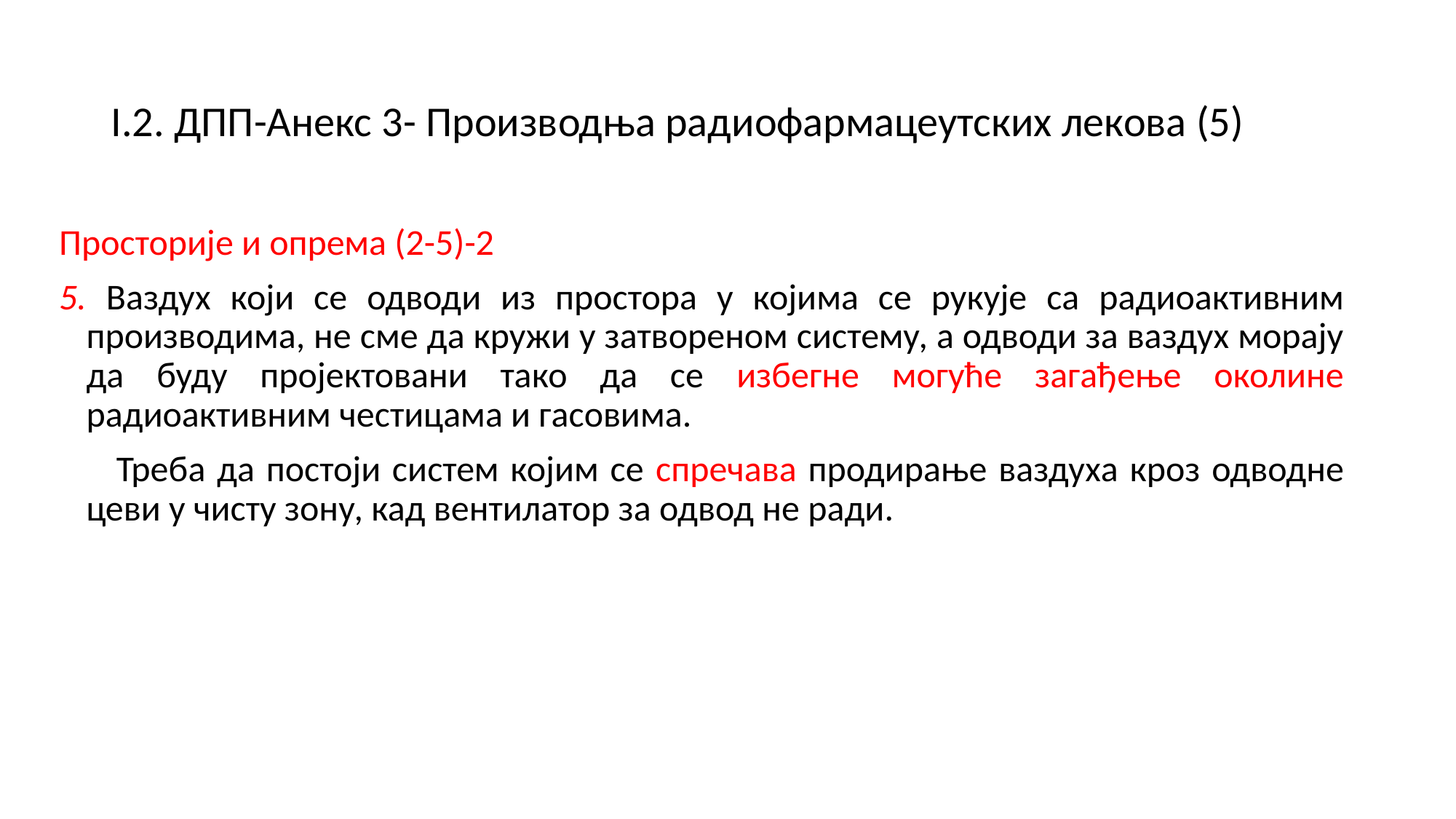

# I.2. ДПП-Анекс 3- Производња радиофармацеутских лекова (5)
Просторије и опрема (2-5)-2
5. Ваздух који се одводи из простора у којима се рукује са радиоактивним производима, не сме да кружи у затвореном систему, а одводи за ваздух морају да буду пројектовани тако да се избегне могуће загађење околине радиоактивним честицама и гасовима.
     Треба да постоји систем којим се спречава продирање ваздуха кроз одводне цеви у чисту зону, кад вентилатор за одвод не ради.